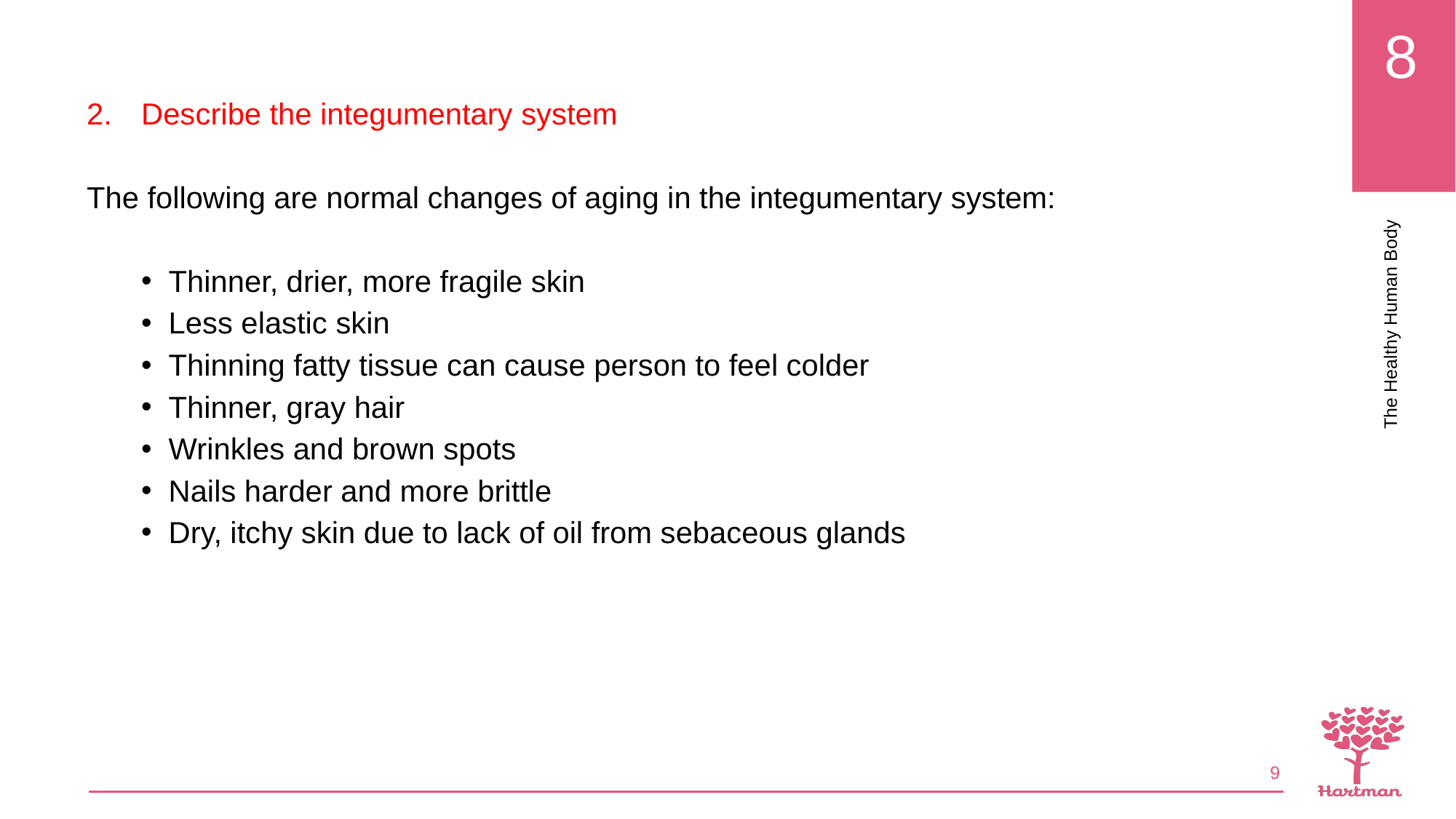

Describe the integumentary system

The following are normal changes of aging in the integumentary system:

Thinner, drier, more fragile skin
Less elastic skin
Thinning fatty tissue can cause person to feel colder
Thinner, gray hair
Wrinkles and brown spots
Nails harder and more brittle
Dry, itchy skin due to lack of oil from sebaceous glands

9